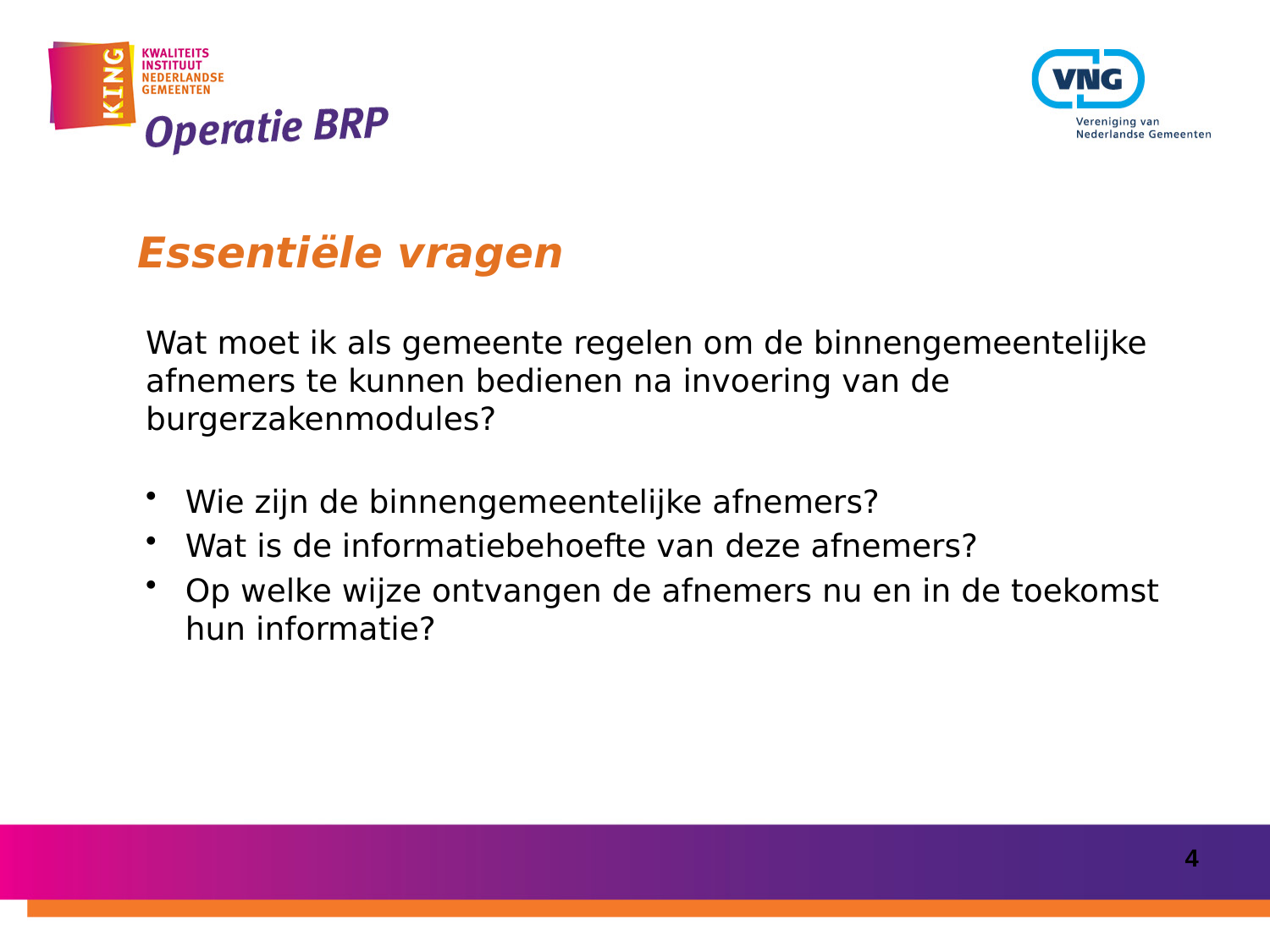

# Essentiële vragen
Wat moet ik als gemeente regelen om de binnengemeentelijke afnemers te kunnen bedienen na invoering van de burgerzakenmodules?
Wie zijn de binnengemeentelijke afnemers?
Wat is de informatiebehoefte van deze afnemers?
Op welke wijze ontvangen de afnemers nu en in de toekomst hun informatie?

4